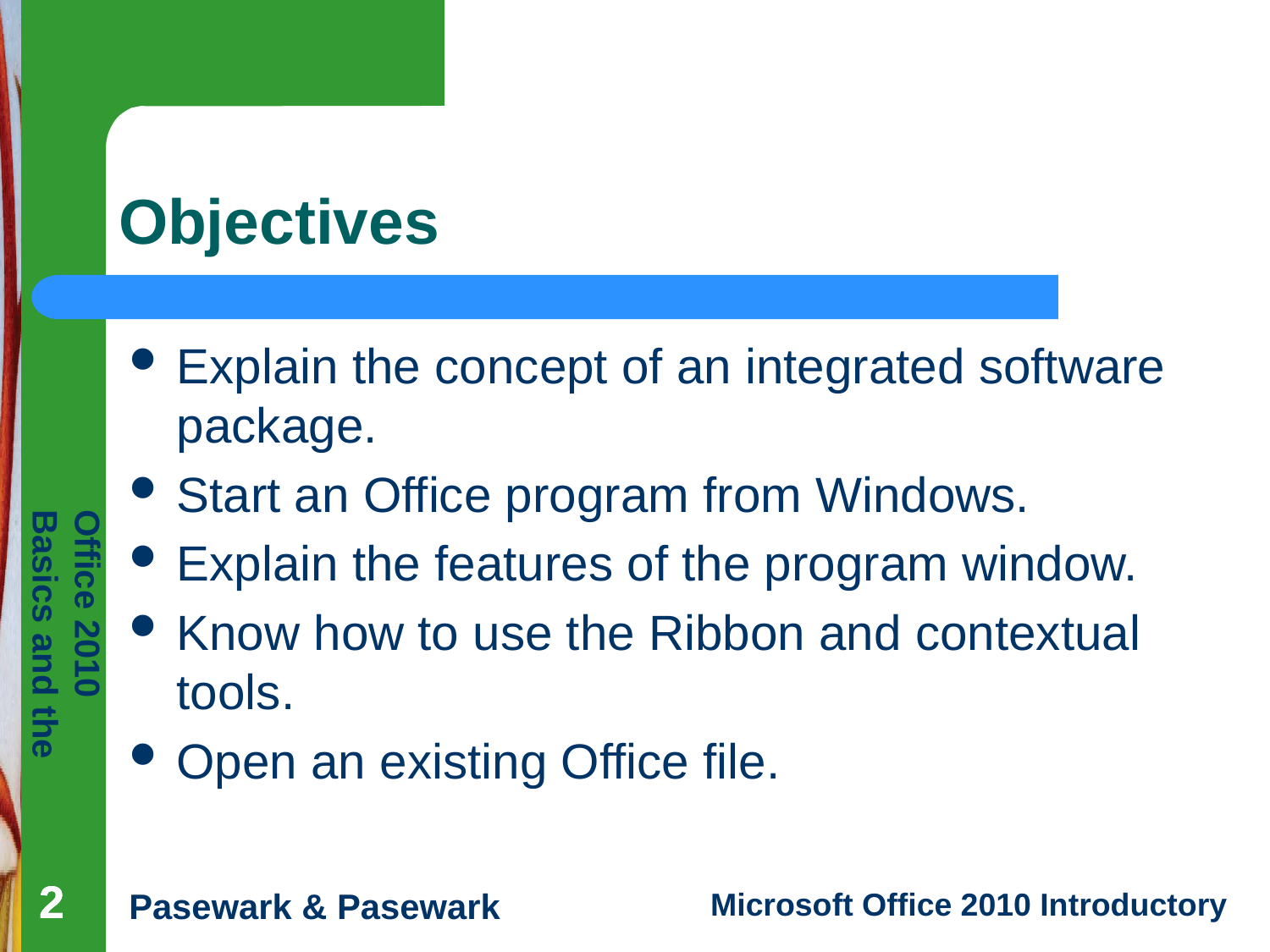

# Objectives
Explain the concept of an integrated software package.
Start an Office program from Windows.
Explain the features of the program window.
Know how to use the Ribbon and contextual tools.
Open an existing Office file.
2
2
2